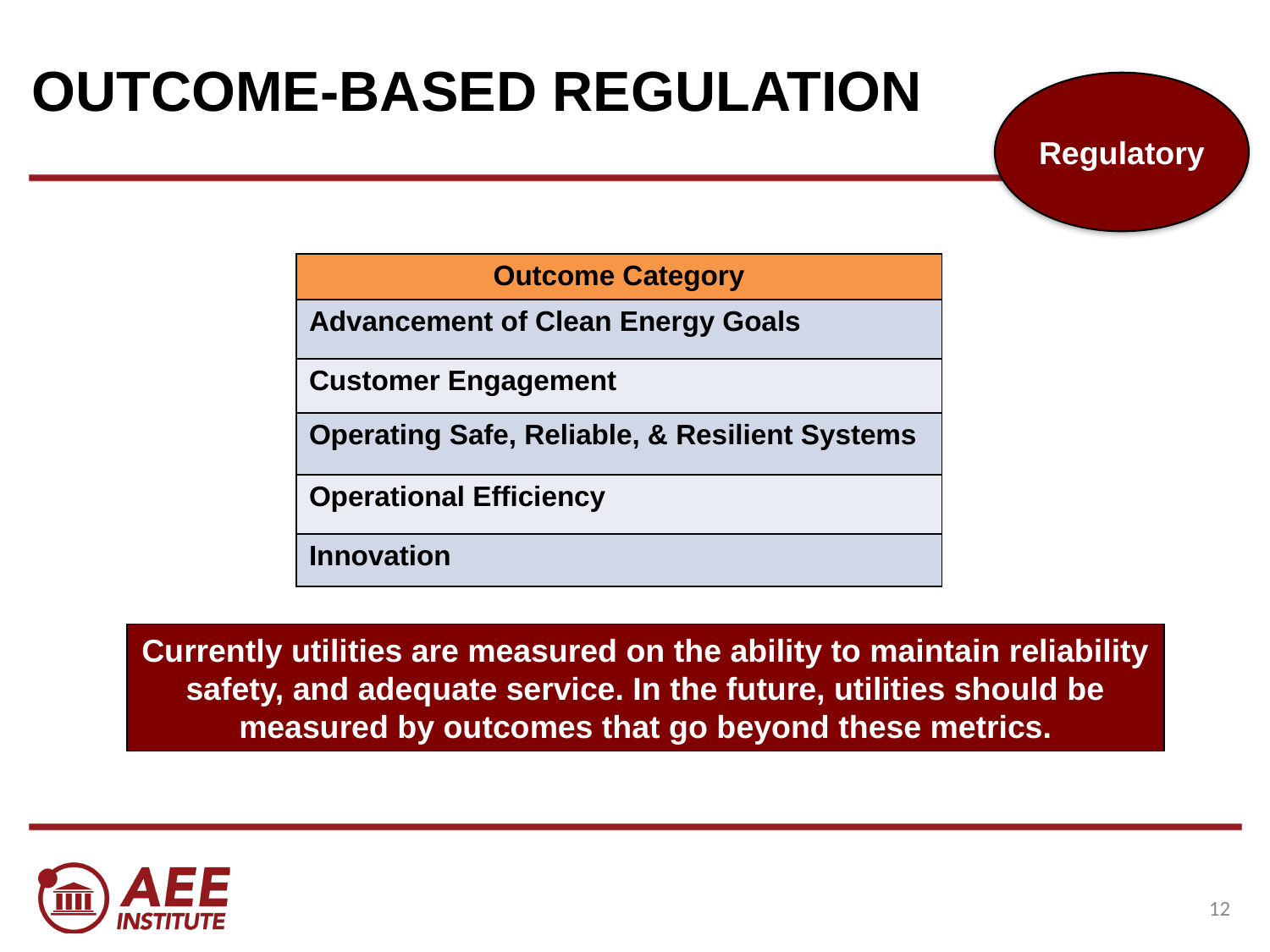

# OUTCOME-BASED REGULATION
Regulatory
| Outcome Category |
| --- |
| Advancement of Clean Energy Goals |
| Customer Engagement |
| Operating Safe, Reliable, & Resilient Systems |
| Operational Efficiency |
| Innovation |
Currently utilities are measured on the ability to maintain reliability safety, and adequate service. In the future, utilities should be measured by outcomes that go beyond these metrics.
12